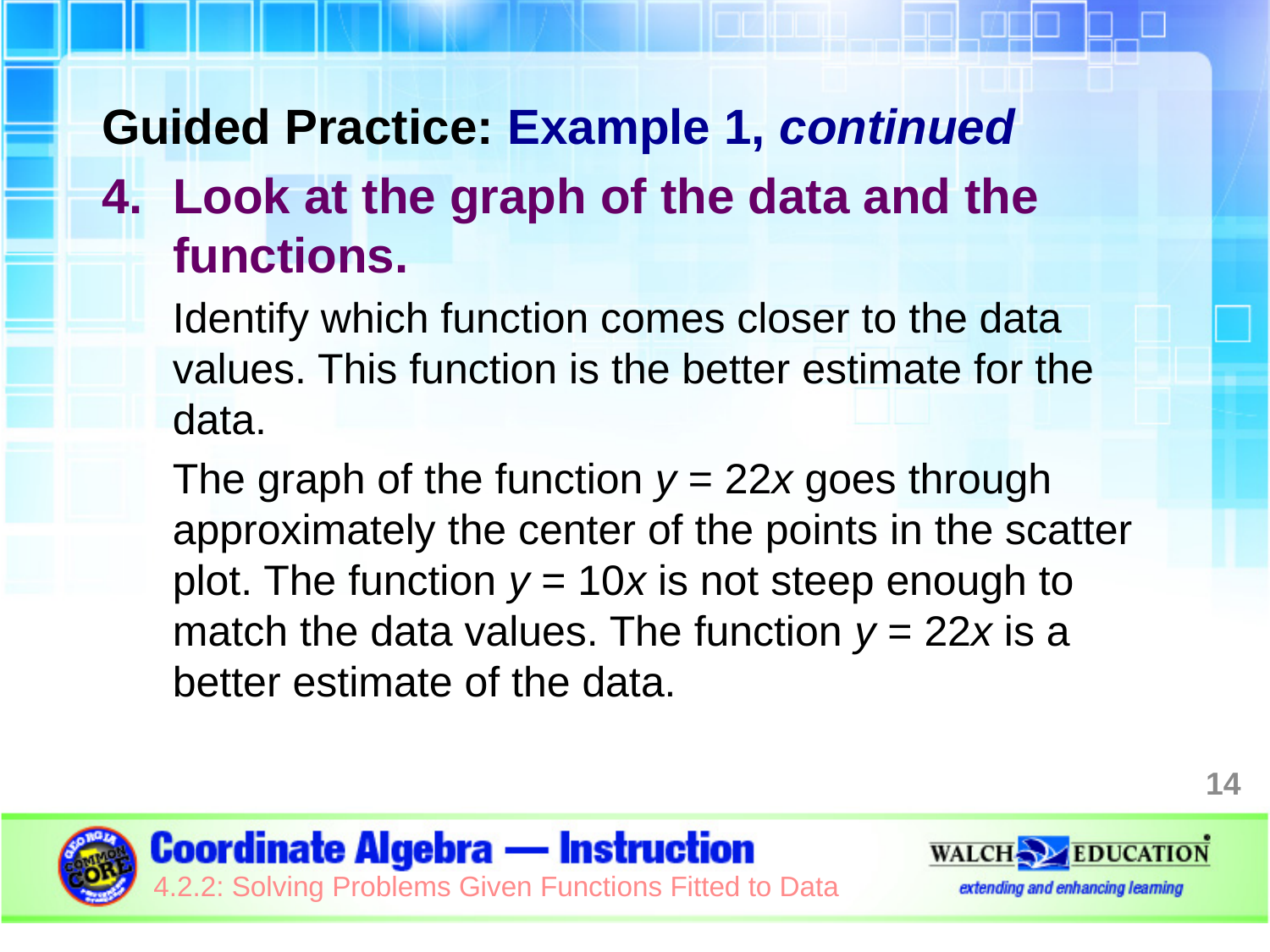

Guided Practice: Example 1, continued
Look at the graph of the data and the functions.
Identify which function comes closer to the data values. This function is the better estimate for the data.
The graph of the function y = 22x goes through approximately the center of the points in the scatter plot. The function y = 10x is not steep enough to match the data values. The function y = 22x is a better estimate of the data.

14
4.2.2: Solving Problems Given Functions Fitted to Data